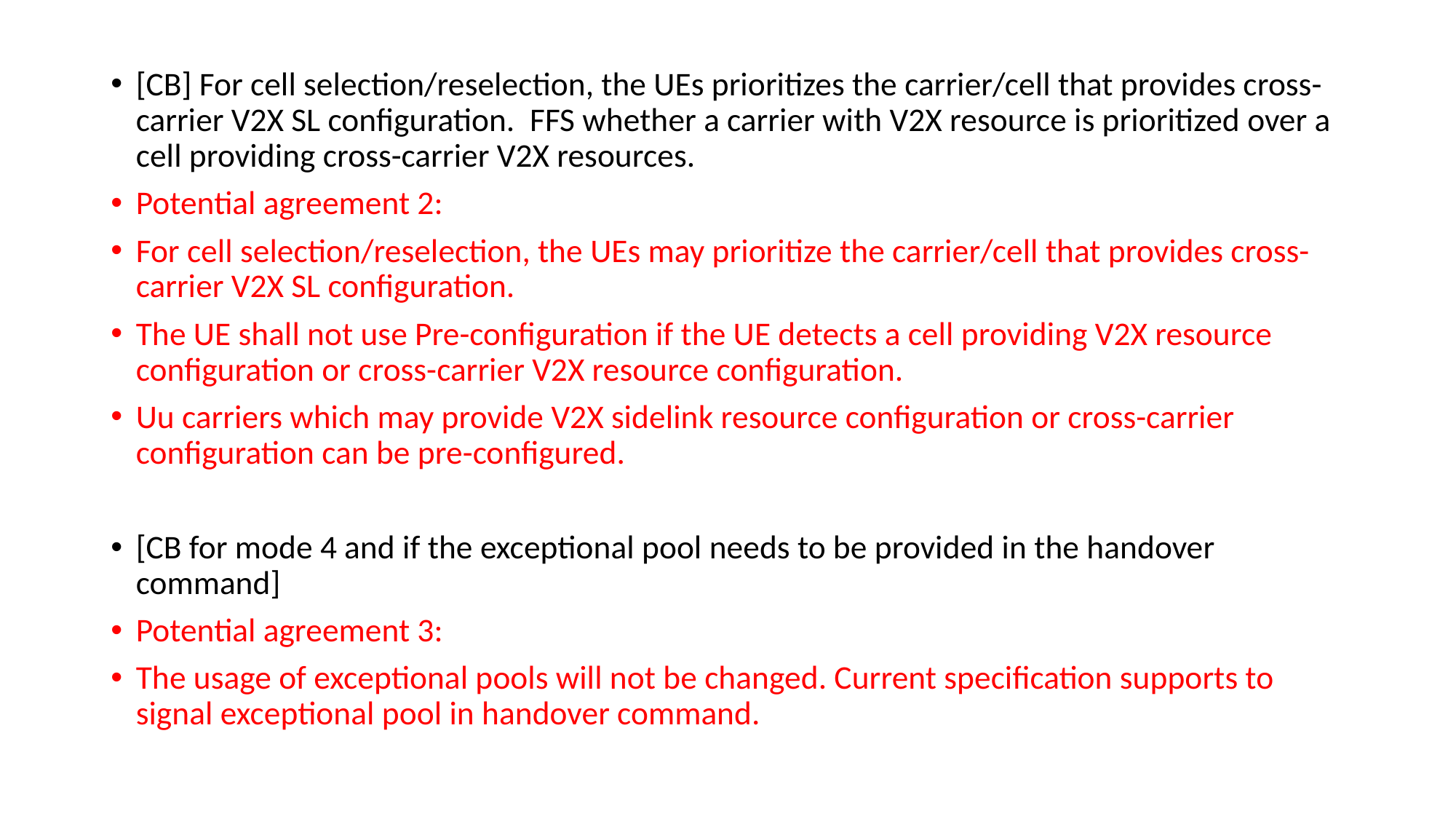

[CB] For cell selection/reselection, the UEs prioritizes the carrier/cell that provides cross-carrier V2X SL configuration.  FFS whether a carrier with V2X resource is prioritized over a cell providing cross-carrier V2X resources.
Potential agreement 2:
For cell selection/reselection, the UEs may prioritize the carrier/cell that provides cross-carrier V2X SL configuration.
The UE shall not use Pre-configuration if the UE detects a cell providing V2X resource configuration or cross-carrier V2X resource configuration.
Uu carriers which may provide V2X sidelink resource configuration or cross-carrier configuration can be pre-configured.

[CB for mode 4 and if the exceptional pool needs to be provided in the handover command]
Potential agreement 3:
The usage of exceptional pools will not be changed. Current specification supports to signal exceptional pool in handover command.